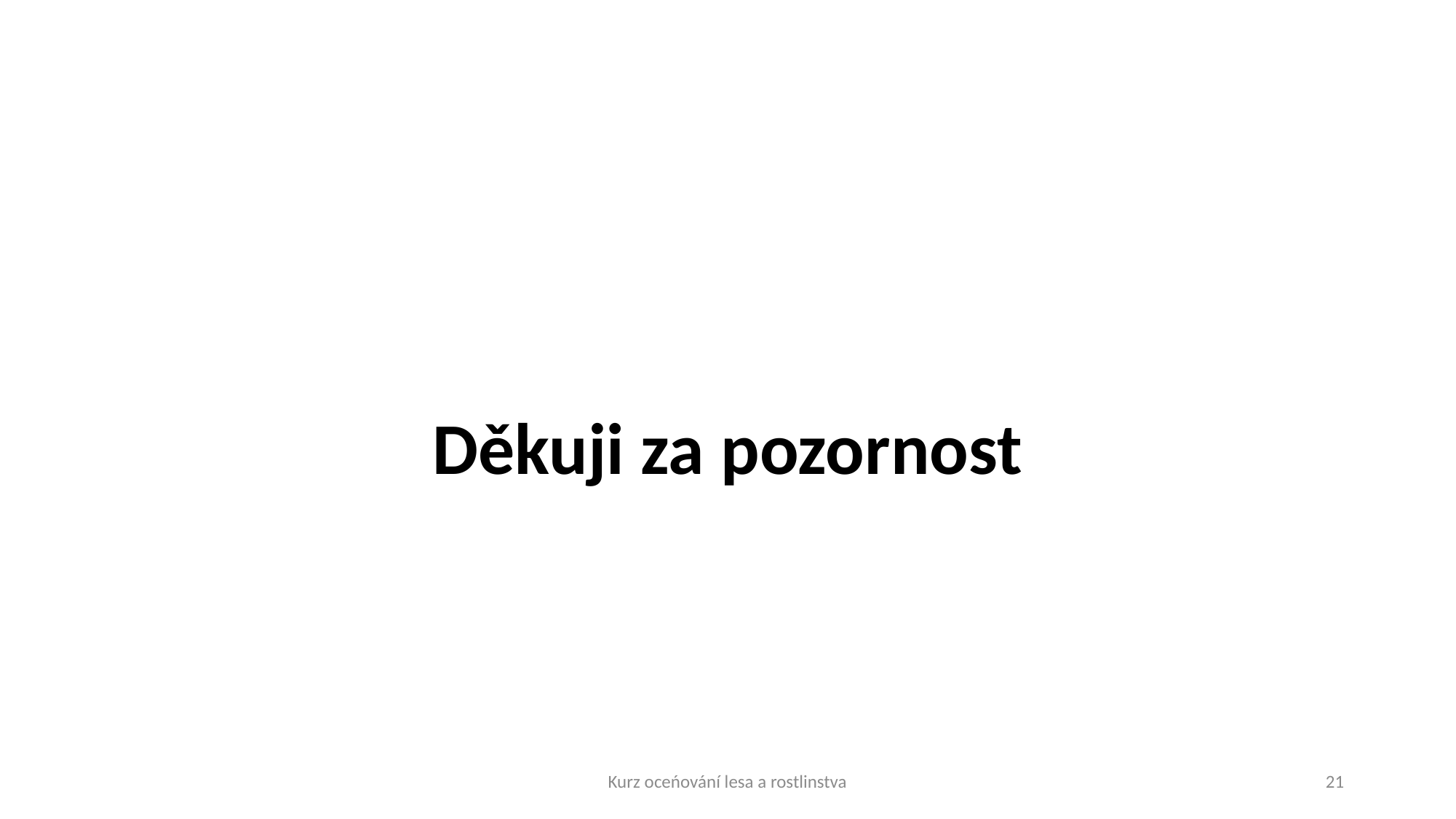

Děkuji za pozornost
Kurz oceńování lesa a rostlinstva
21